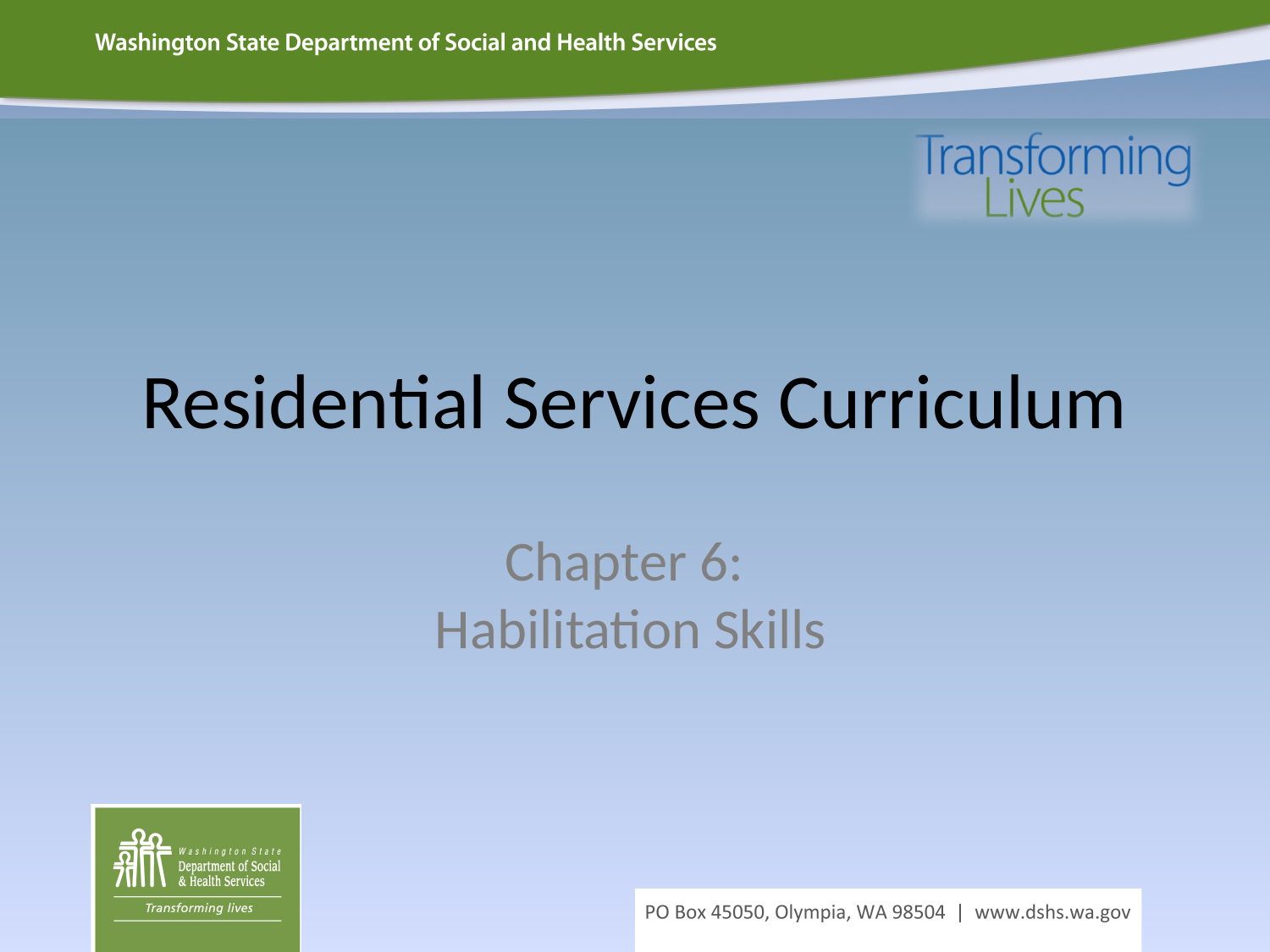

# Residential Services Curriculum
Chapter 6:
 Habilitation Skills